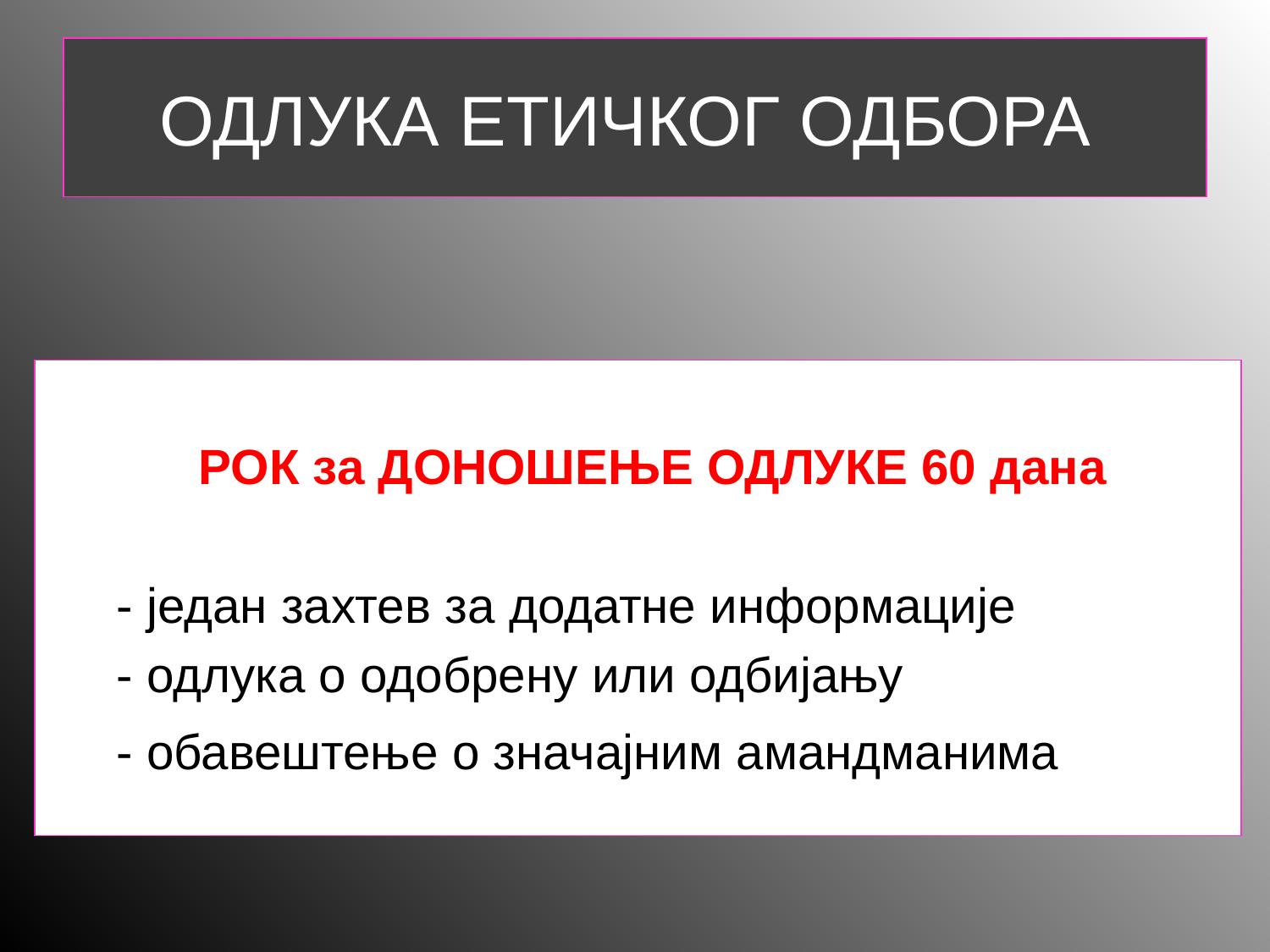

# ОДЛУКА ЕТИЧКОГ ОДБОРА

           РОК за ДОНОШЕЊЕ ОДЛУКЕ 60 дана

     - један захтев за додатне информације
     - одлука о одобрену или одбијању
     - обавештење о значајним амандманима